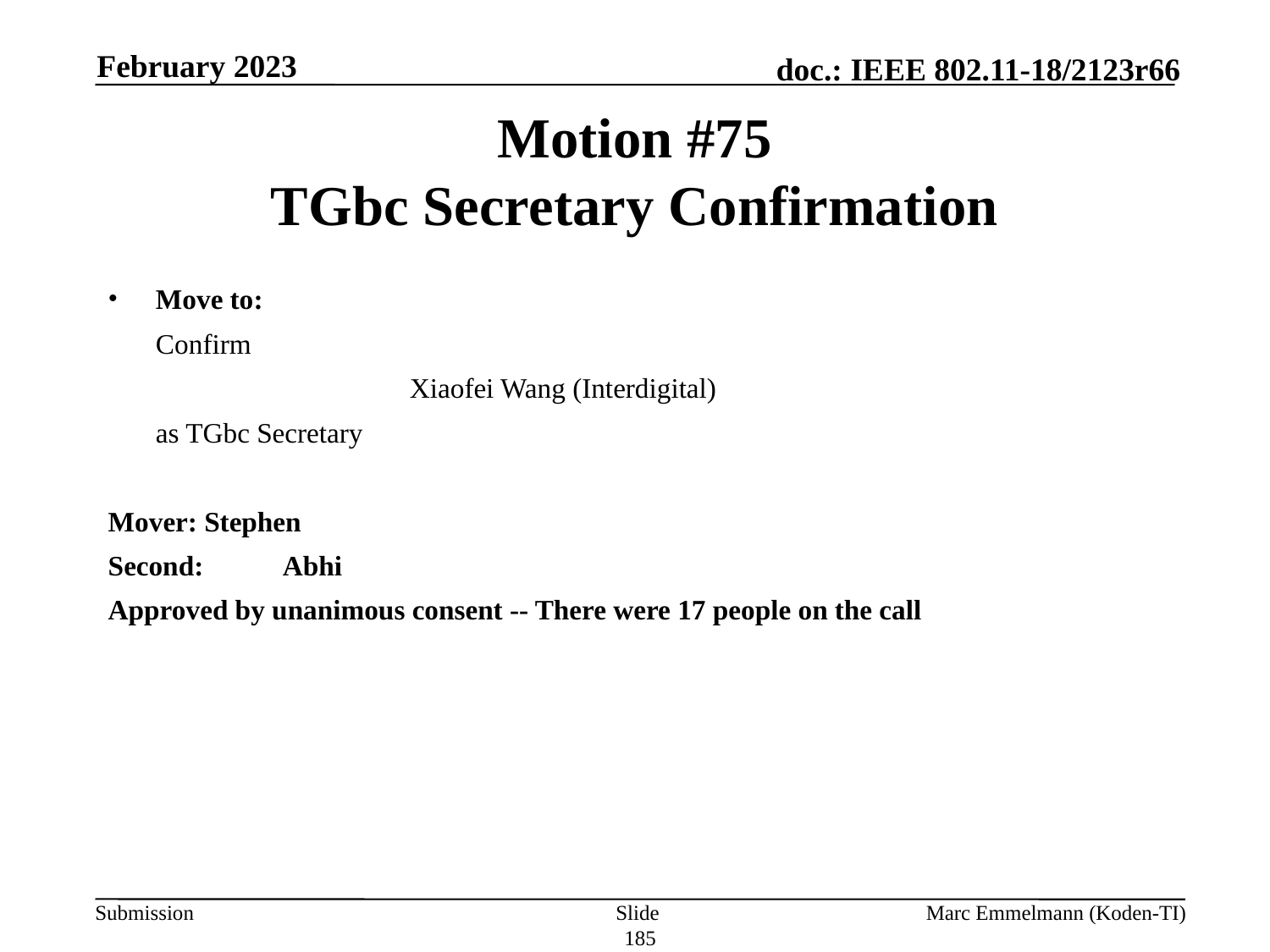

February 2023
# Motion #75 TGbc Secretary Confirmation
Move to:
	Confirm
			Xiaofei Wang (Interdigital)
	as TGbc Secretary

Mover: Stephen
Second:	Abhi
Approved by unanimous consent -- There were 17 people on the call
Slide 185
Marc Emmelmann (Koden-TI)